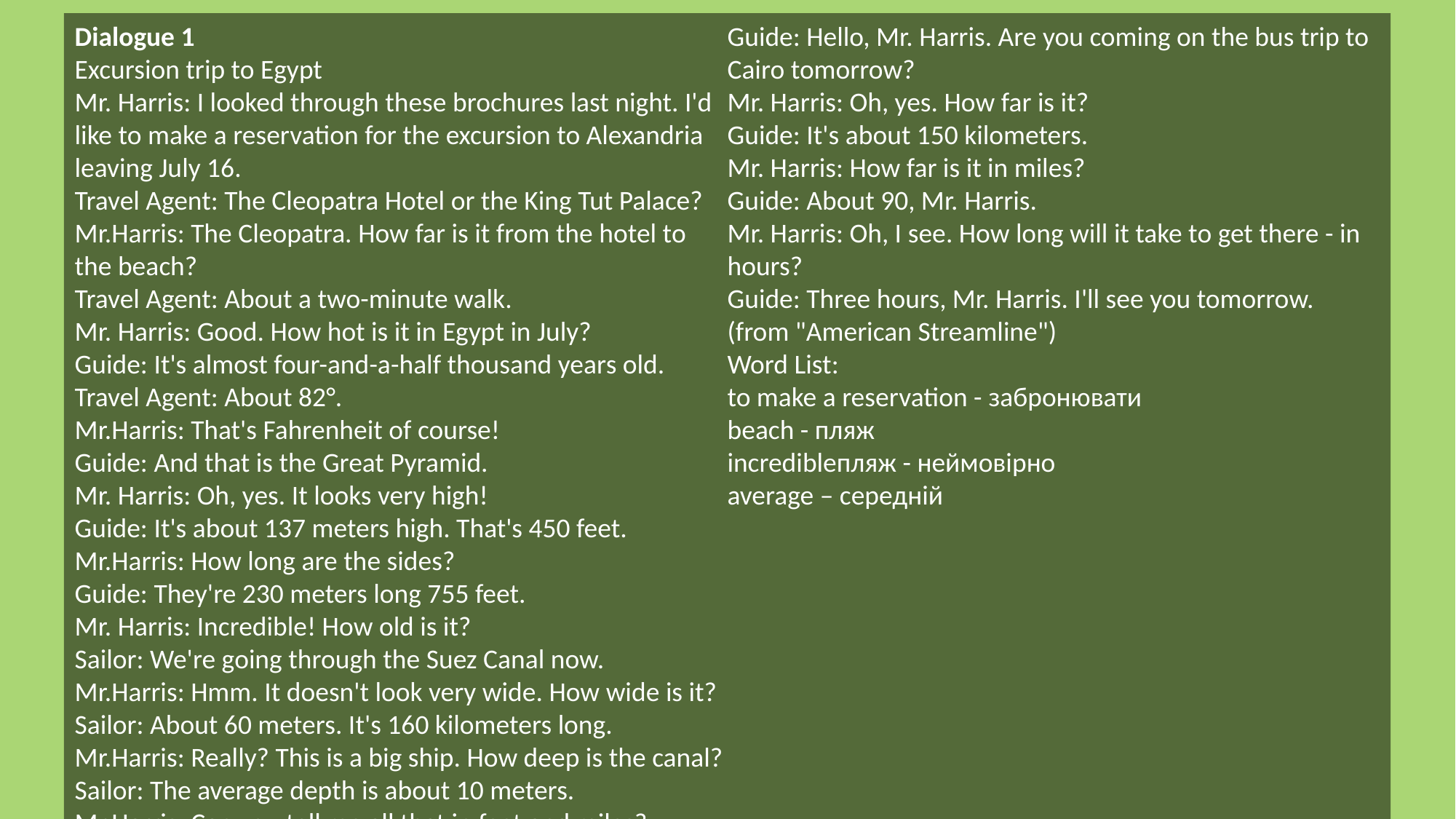

Dialogue 1
Excursion trip to Egypt
Mr. Harris: I looked through these brochures last night. I'd like to make a reservation for the excursion to Alexandria leaving July 16.
Travel Agent: The Cleopatra Hotel or the King Tut Palace?
Mr.Harris: The Cleopatra. How far is it from the hotel to the beach?
Travel Agent: About a two-minute walk.
Mr. Harris: Good. How hot is it in Egypt in July?
Guide: It's almost four-and-a-half thousand years old.
Travel Agent: About 82°.
Mr.Harris: That's Fahrenheit of course!
Guide: And that is the Great Pyramid.
Mr. Harris: Oh, yes. It looks very high!
Guide: It's about 137 meters high. That's 450 feet.
Mr.Harris: How long are the sides?
Guide: They're 230 meters long 755 feet.
Mr. Harris: Incredible! How old is it?
Sailor: We're going through the Suez Canal now.
Mr.Harris: Hmm. It doesn't look very wide. How wide is it?
Sailor: About 60 meters. It's 160 kilometers long.
Mr.Harris: Really? This is a big ship. How deep is the canal?
Sailor: The average depth is about 10 meters.
Mr.Harris: Can you tell me all that in feet and miles?
Guide: Hello, Mr. Harris. Are you coming on the bus trip to Cairo tomorrow?
Mr. Harris: Oh, yes. How far is it?
Guide: It's about 150 kilometers.
Mr. Harris: How far is it in miles?
Guide: About 90, Mr. Harris.
Mr. Harris: Oh, I see. How long will it take to get there - in hours?
Guide: Three hours, Mr. Harris. I'll see you tomorrow.
(from "American Streamline")
Word List:
to make a reservation - забронювати
beach - пляж
incredibleпляж - неймовірно
average – середній